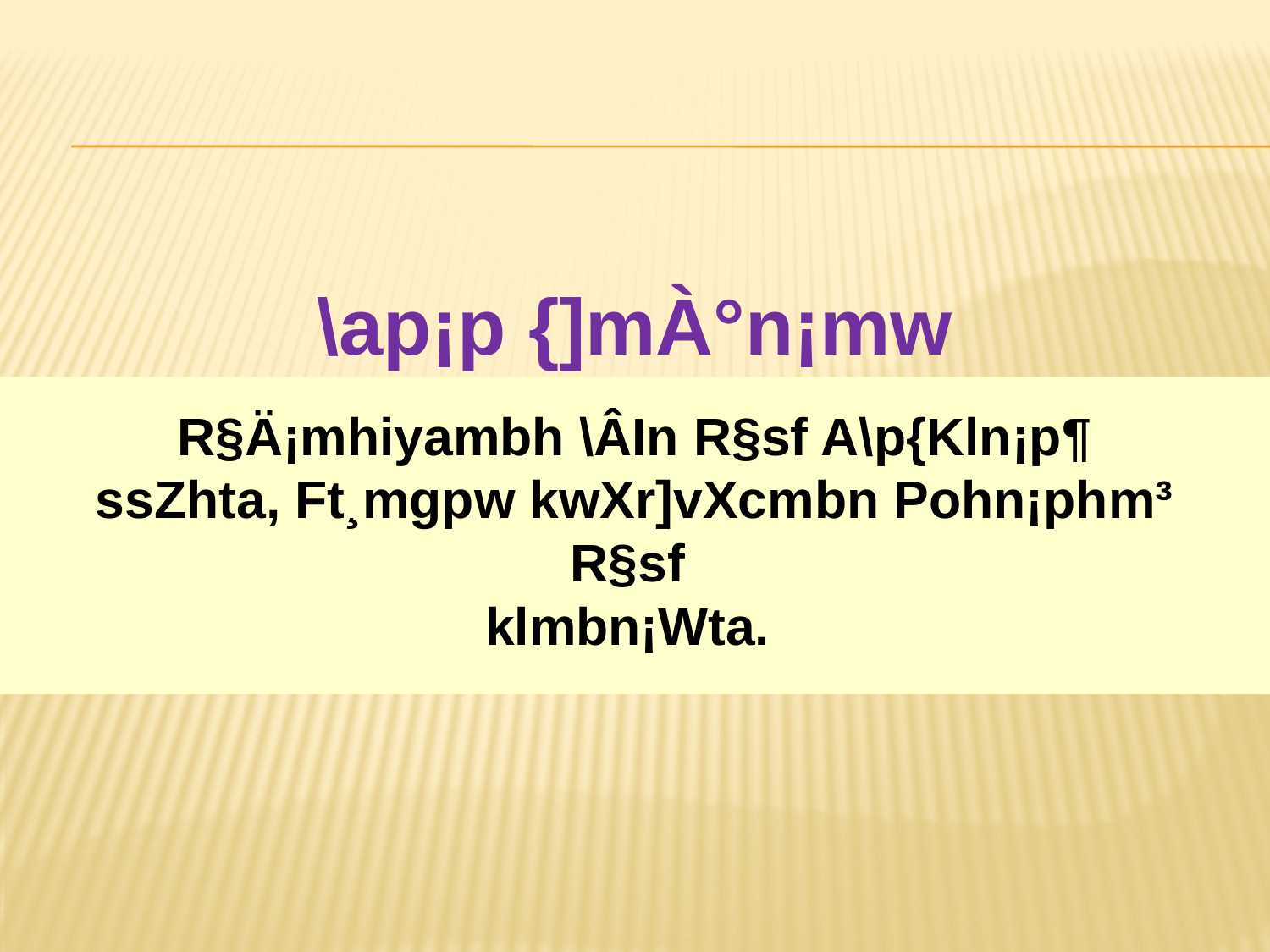

\ap¡p {]mÀ°n¡mw

R§Ä¡mhiyambh \ÂIn R§sf A\p{Kln¡p¶
ssZhta, Ft¸mgpw kwXr]vXcmbn Pohn¡phm³ R§sf
klmbn¡Wta.